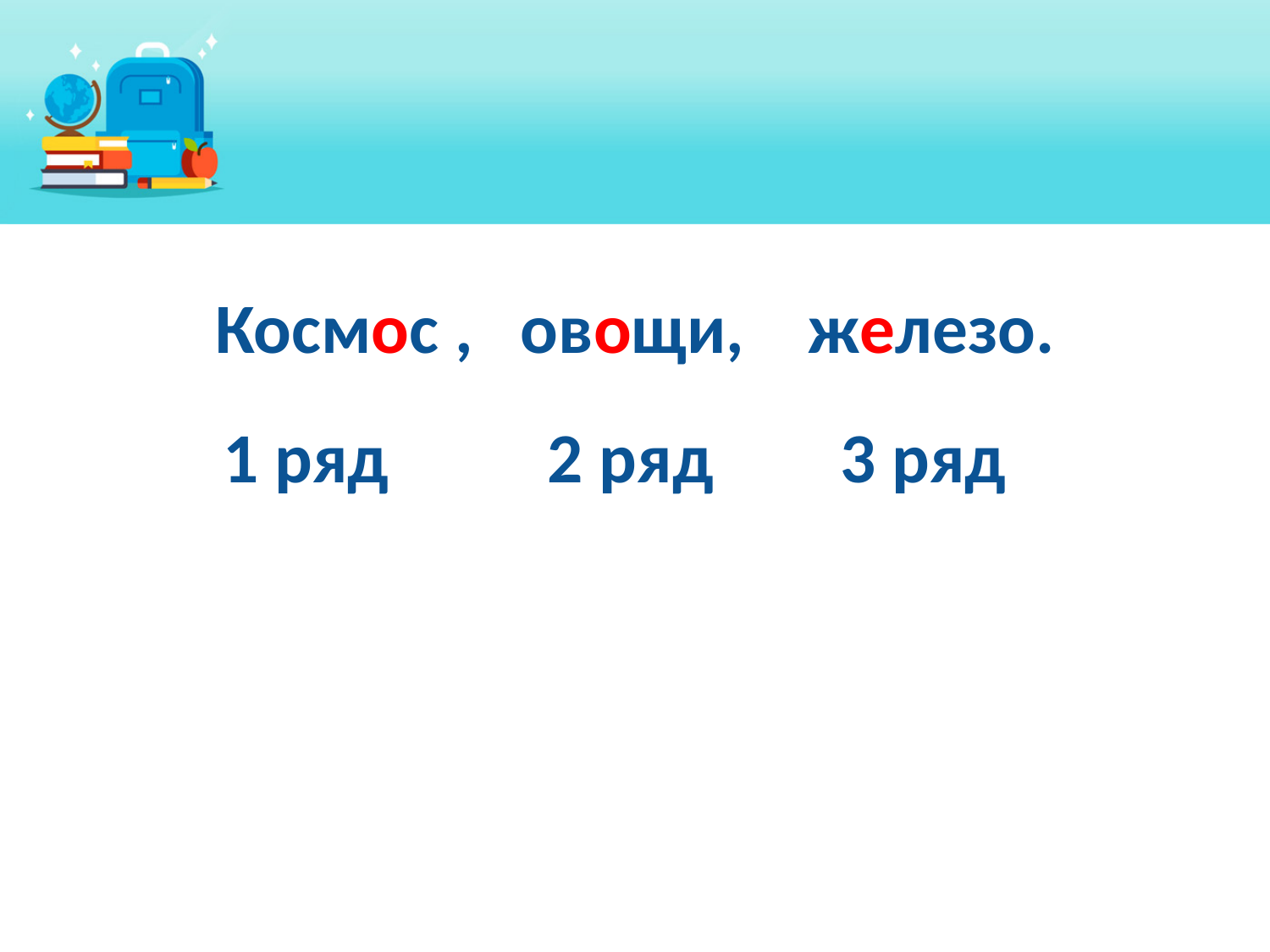

#
Космос ,   овощи,    железо.
1 ряд          2 ряд        3 ряд